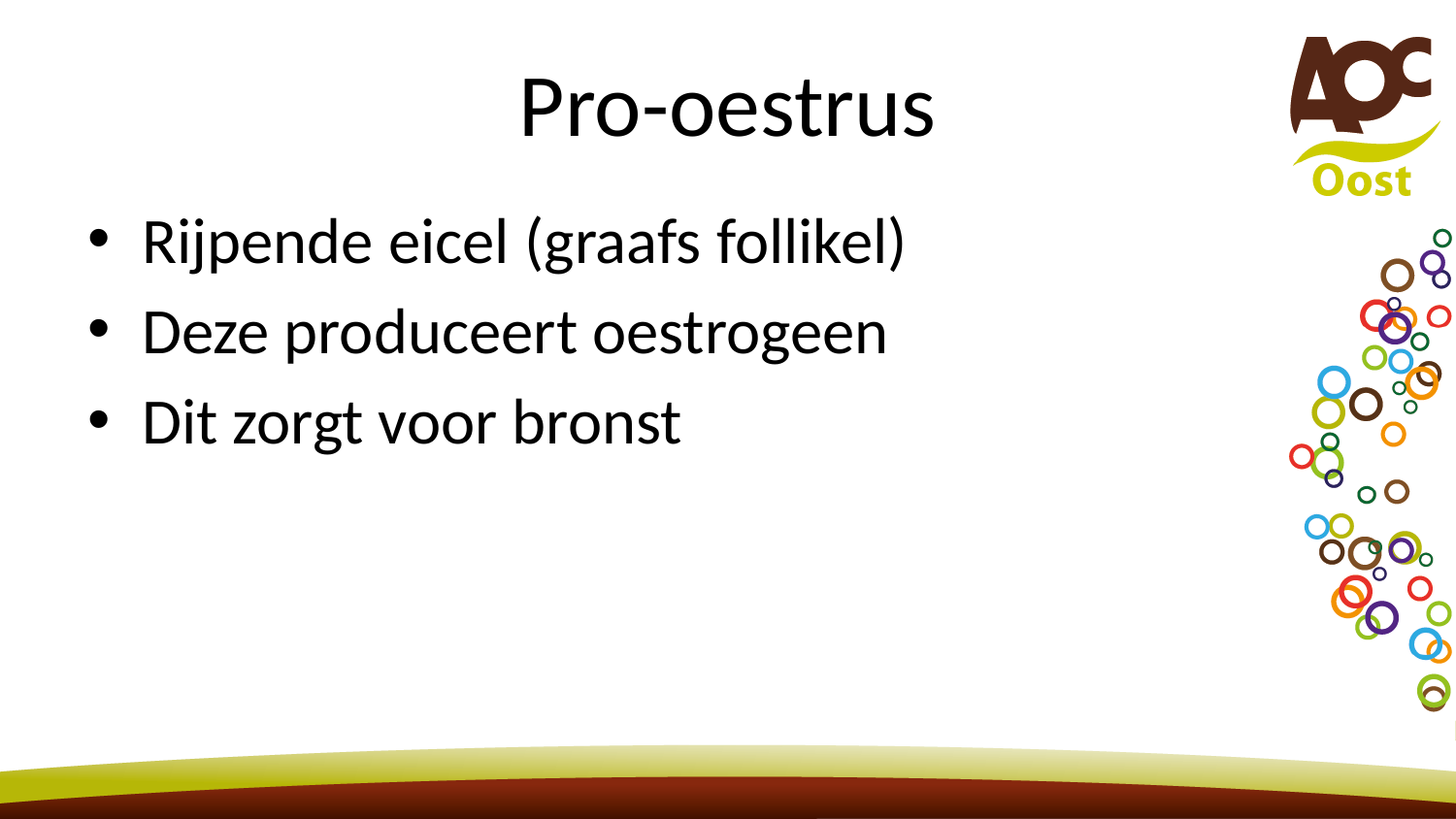

# Pro-oestrus
Rijpende eicel (graafs follikel)
Deze produceert oestrogeen
Dit zorgt voor bronst